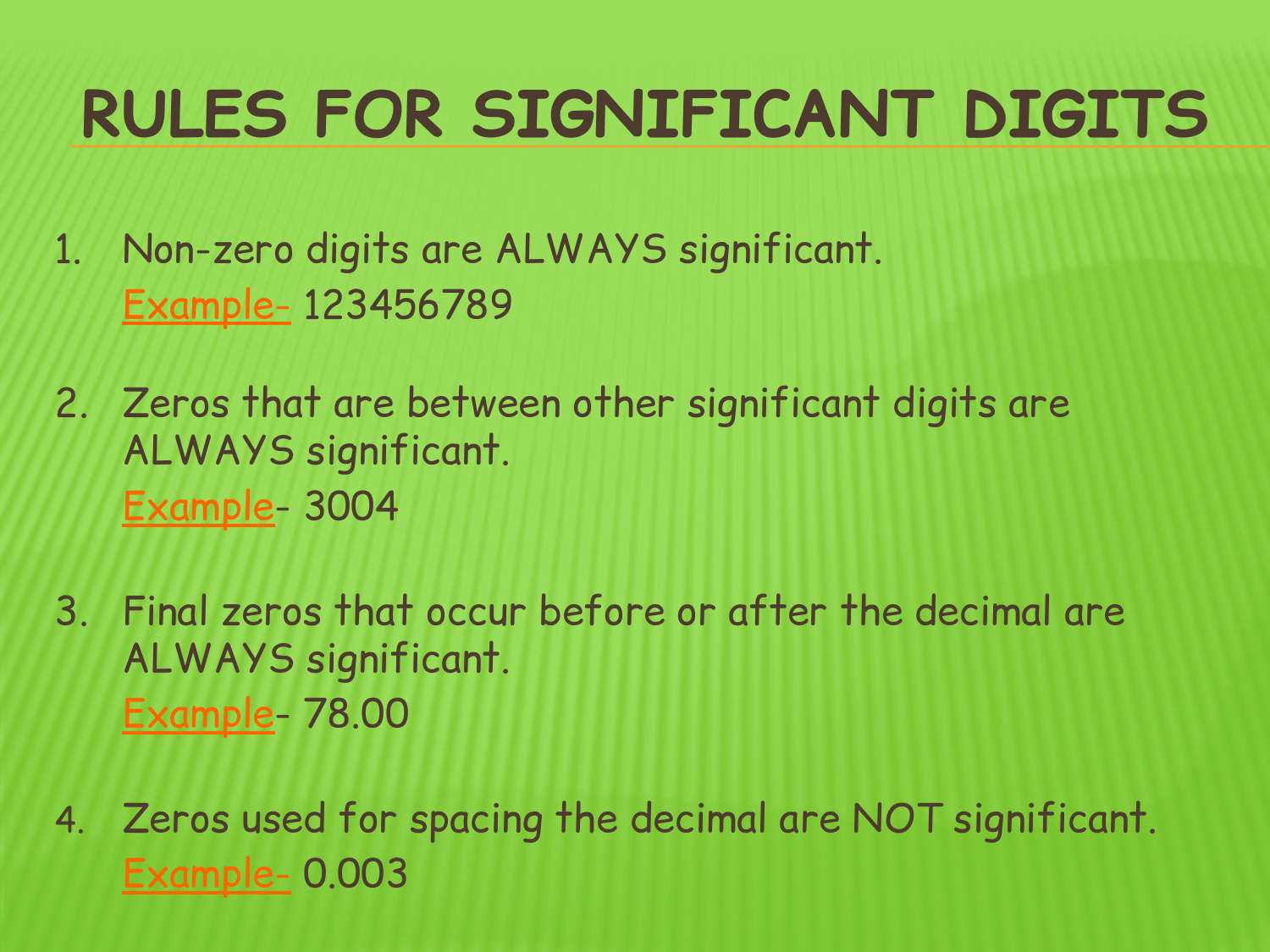

# RULES FOR SIGNIFICANT DIGITS

1.	Non-zero digits are ALWAYS significant.
		Example- 123456789

2.	Zeros that are between other significant digits are ALWAYS significant.
		Example- 3004

3.	Final zeros that occur before or after the decimal are ALWAYS significant.
		Example- 78.00

4.	Zeros used for spacing the decimal are NOT significant.
		Example- 0.003